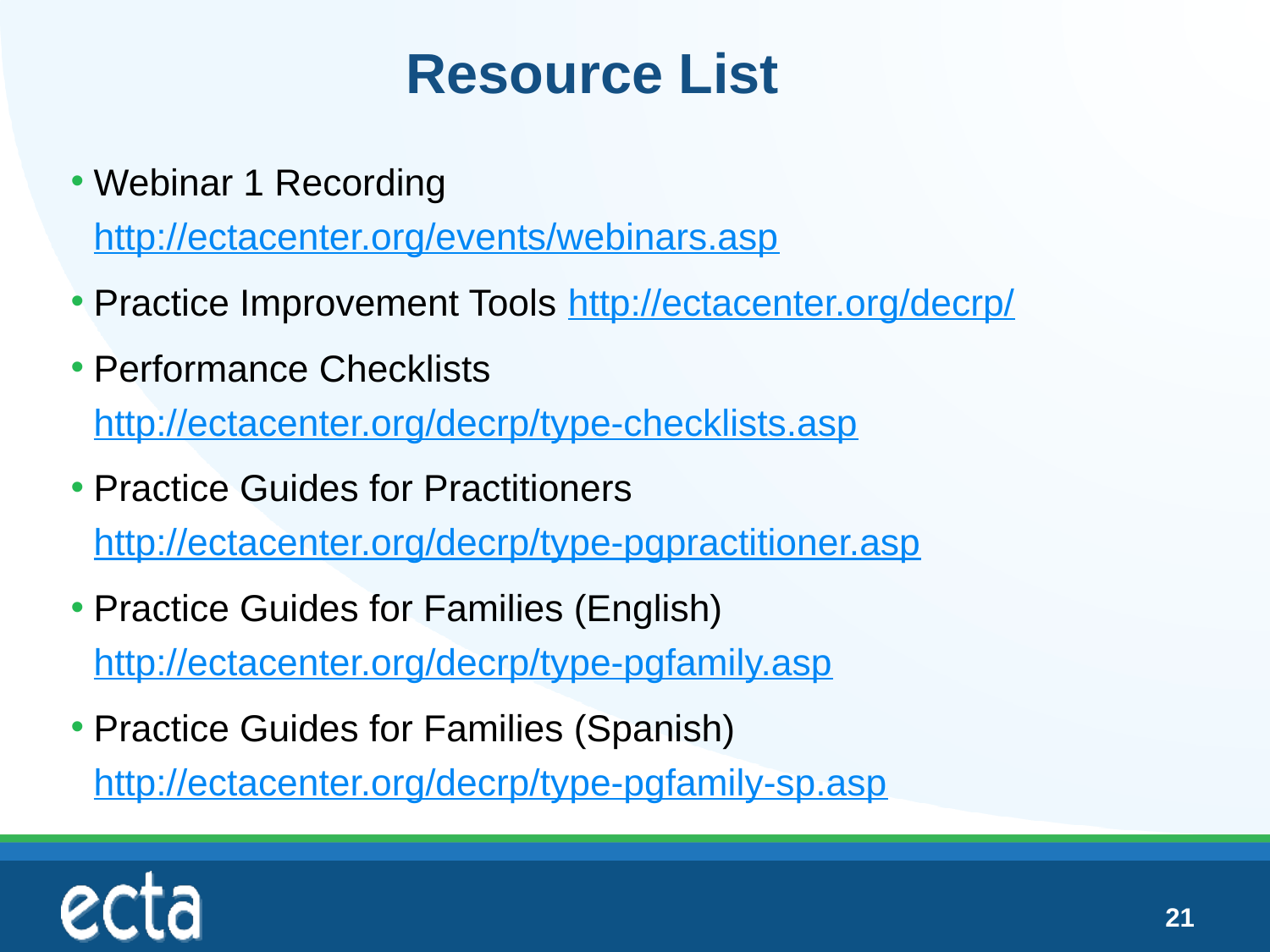

# Resource List
Webinar 1 Recording
http://ectacenter.org/events/webinars.asp
Practice Improvement Tools http://ectacenter.org/decrp/
Performance Checklists http://ectacenter.org/decrp/type-checklists.asp
Practice Guides for Practitioners http://ectacenter.org/decrp/type-pgpractitioner.asp
Practice Guides for Families (English) http://ectacenter.org/decrp/type-pgfamily.asp
Practice Guides for Families (Spanish) http://ectacenter.org/decrp/type-pgfamily-sp.asp
21